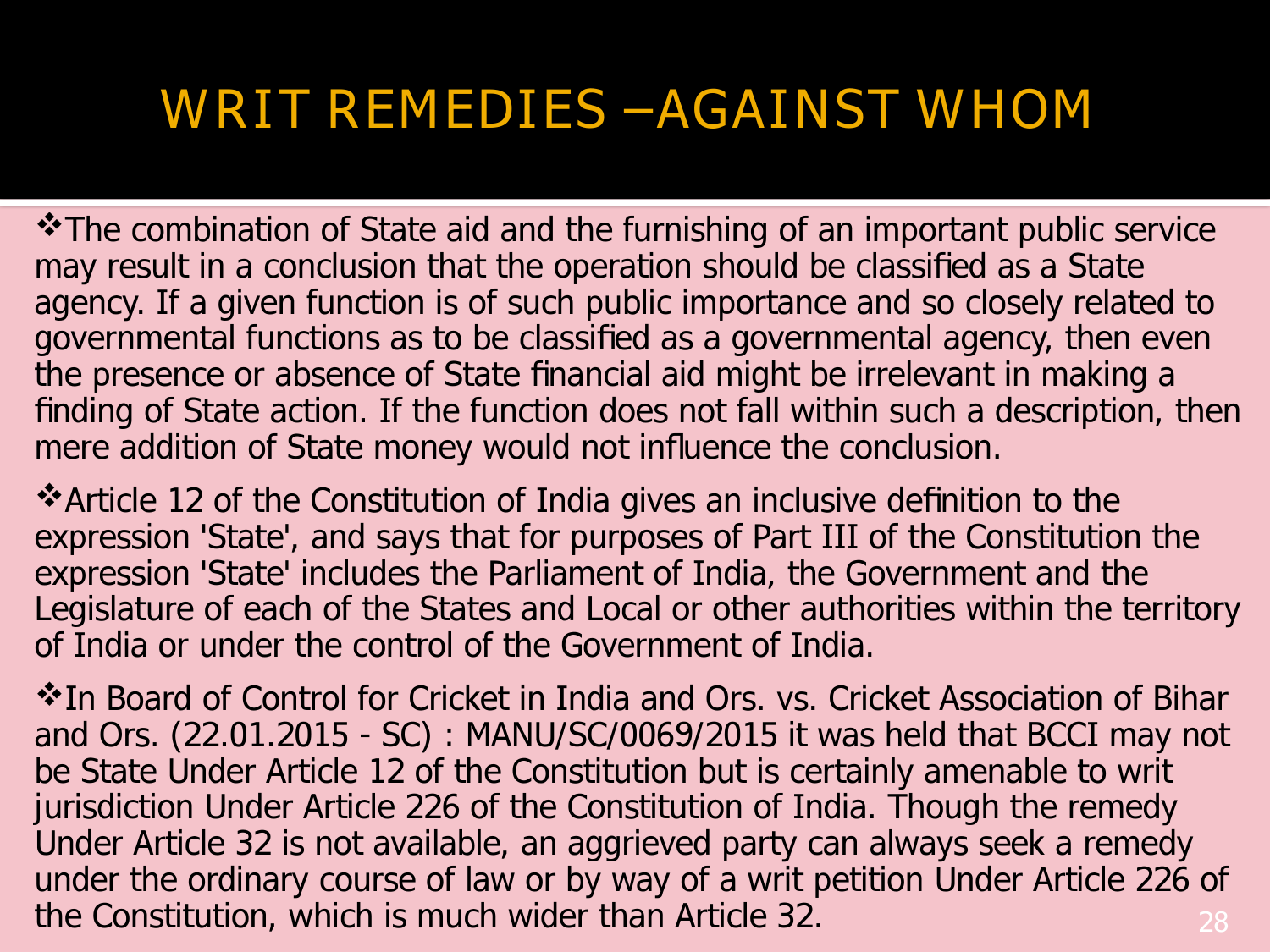

# WRIT REMEDIES –AGAINST WHOM
The combination of State aid and the furnishing of an important public service may result in a conclusion that the operation should be classified as a State agency. If a given function is of such public importance and so closely related to governmental functions as to be classified as a governmental agency, then even the presence or absence of State financial aid might be irrelevant in making a finding of State action. If the function does not fall within such a description, then mere addition of State money would not influence the conclusion.
Article 12 of the Constitution of India gives an inclusive definition to the expression 'State', and says that for purposes of Part III of the Constitution the expression 'State' includes the Parliament of India, the Government and the Legislature of each of the States and Local or other authorities within the territory of India or under the control of the Government of India.
In Board of Control for Cricket in India and Ors. vs. Cricket Association of Bihar and Ors. (22.01.2015 - SC) : MANU/SC/0069/2015 it was held that BCCI may not be State Under Article 12 of the Constitution but is certainly amenable to writ jurisdiction Under Article 226 of the Constitution of India. Though the remedy Under Article 32 is not available, an aggrieved party can always seek a remedy under the ordinary course of law or by way of a writ petition Under Article 226 of the Constitution, which is much wider than Article 32.

28